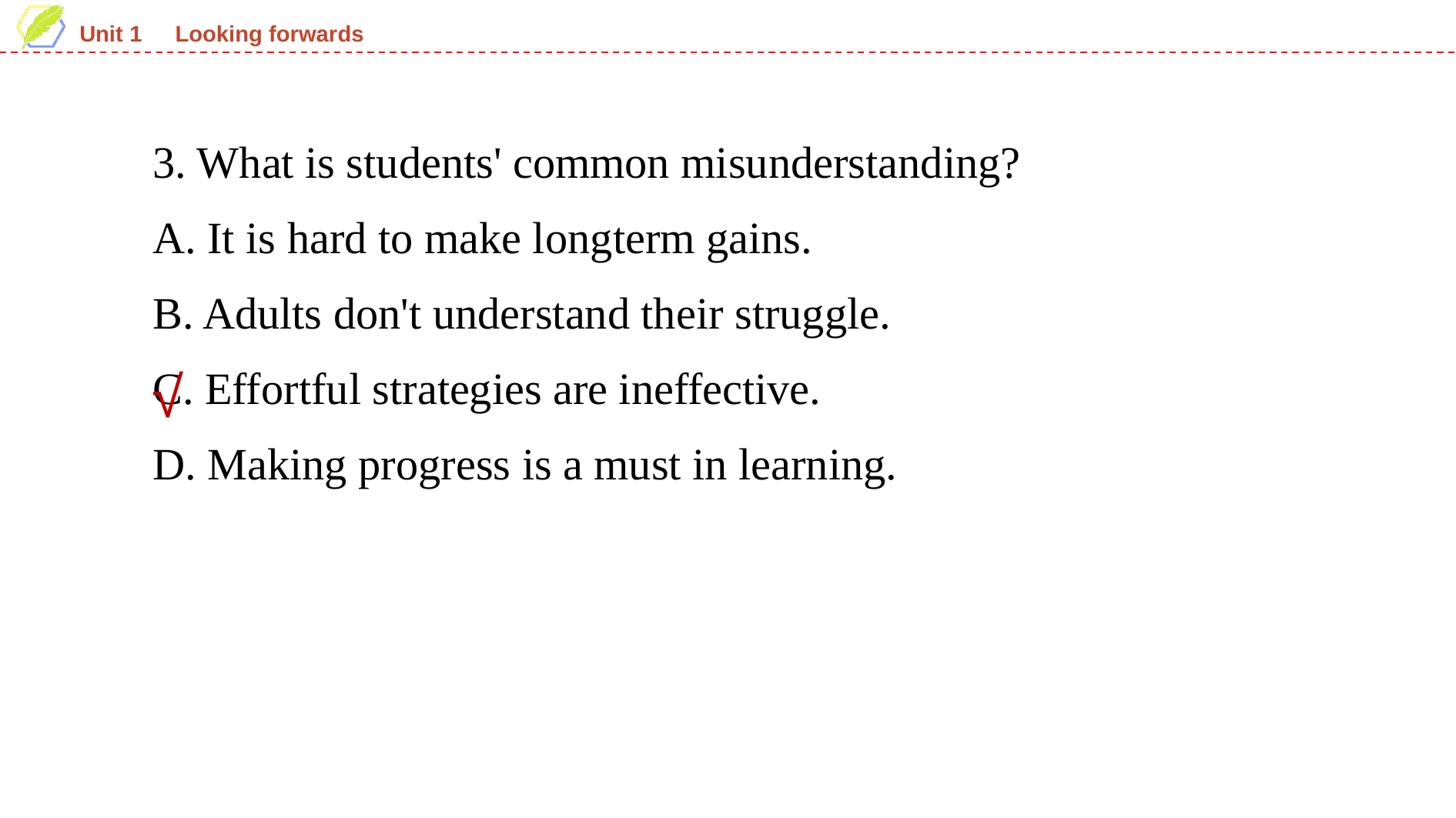

3. What is students' common misunderstanding?
A. It is hard to make long­term gains.
B. Adults don't understand their struggle.
C. Effortful strategies are ineffective.
D. Making progress is a must in learning.
√